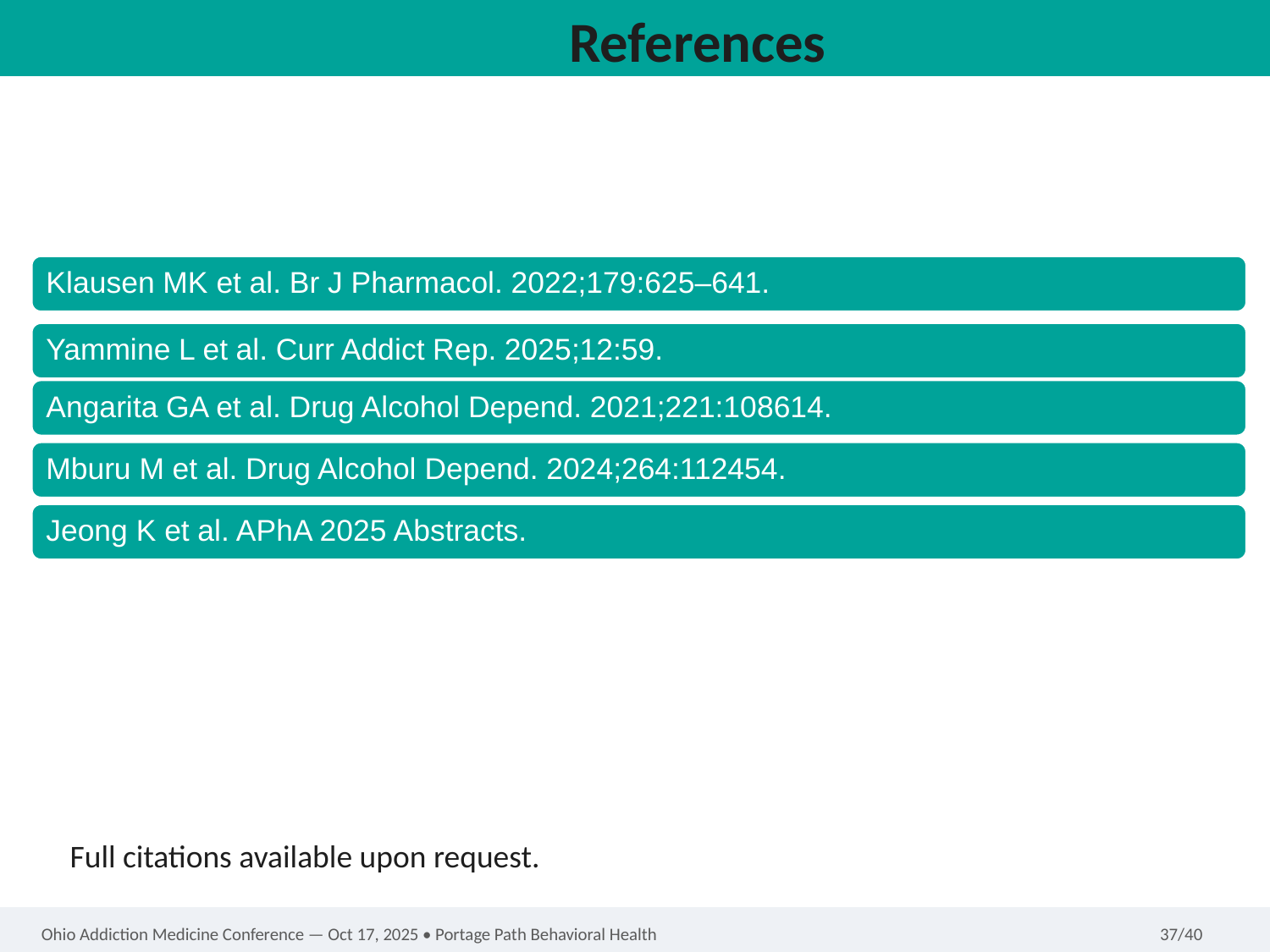

References
Klausen MK et al. Br J Pharmacol. 2022;179:625–641.
Yammine L et al. Curr Addict Rep. 2025;12:59.
Angarita GA et al. Drug Alcohol Depend. 2021;221:108614.
Mburu M et al. Drug Alcohol Depend. 2024;264:112454.
Jeong K et al. APhA 2025 Abstracts.
Full citations available upon request.

Ohio Addiction Medicine Conference — Oct 17, 2025 • Portage Path Behavioral Health
37/40